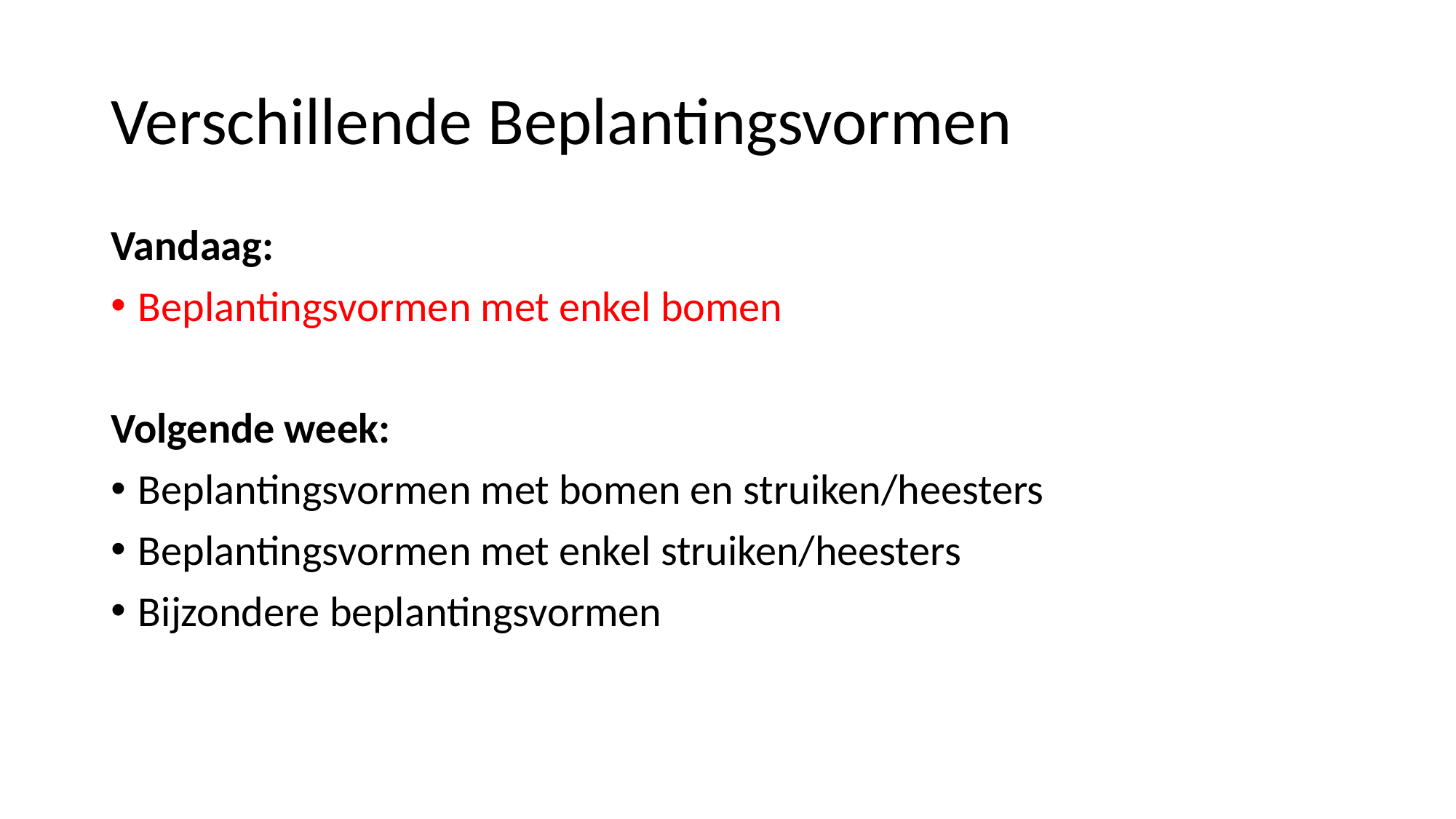

# Verschillende Beplantingsvormen
Vandaag:
Beplantingsvormen met enkel bomen

Volgende week:
Beplantingsvormen met bomen en struiken/heesters
Beplantingsvormen met enkel struiken/heesters
Bijzondere beplantingsvormen